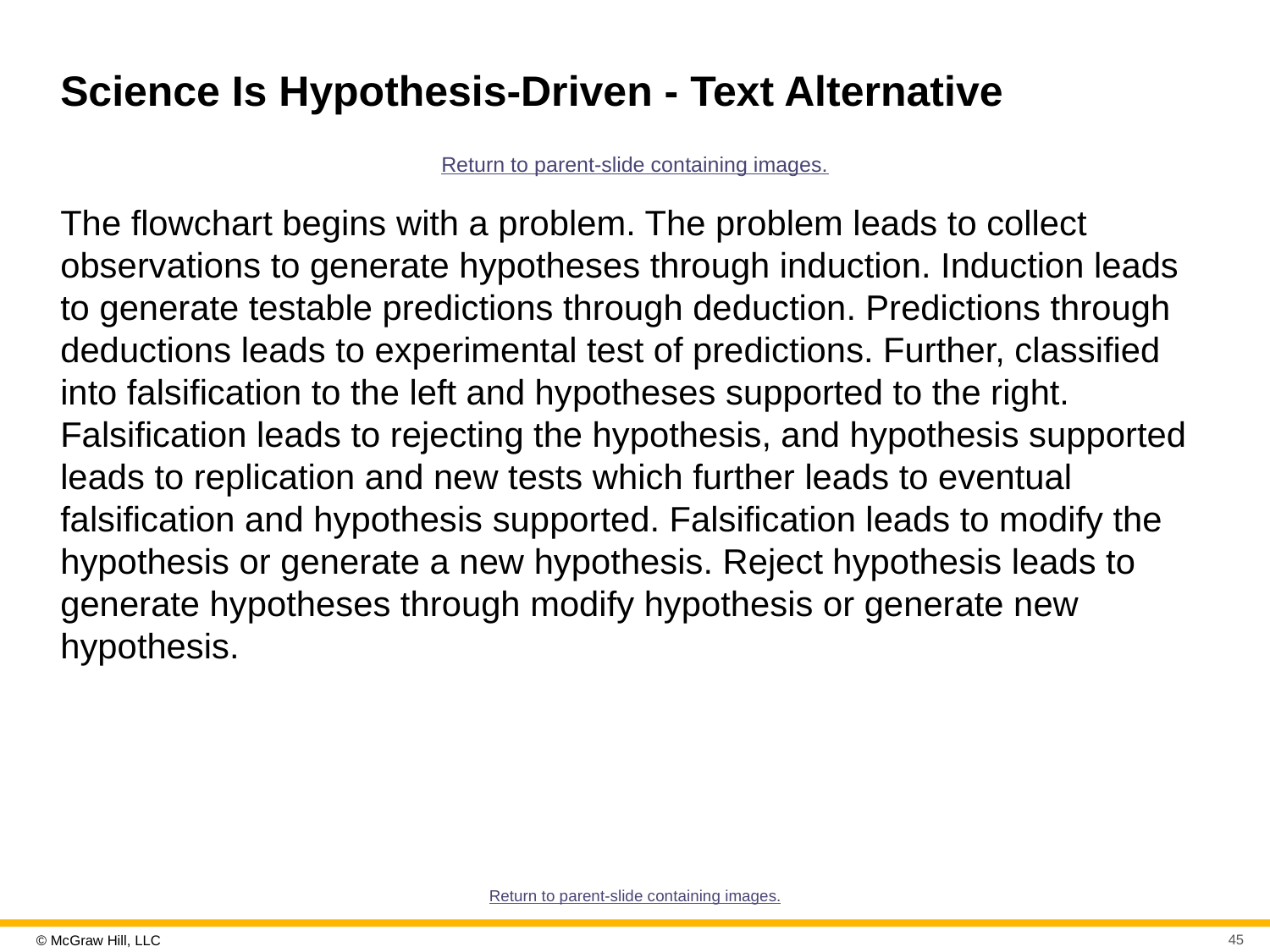

# Science Is Hypothesis-Driven - Text Alternative
Return to parent-slide containing images.
The flowchart begins with a problem. The problem leads to collect observations to generate hypotheses through induction. Induction leads to generate testable predictions through deduction. Predictions through deductions leads to experimental test of predictions. Further, classified into falsification to the left and hypotheses supported to the right. Falsification leads to rejecting the hypothesis, and hypothesis supported leads to replication and new tests which further leads to eventual falsification and hypothesis supported. Falsification leads to modify the hypothesis or generate a new hypothesis. Reject hypothesis leads to generate hypotheses through modify hypothesis or generate new hypothesis.
Return to parent-slide containing images.
45